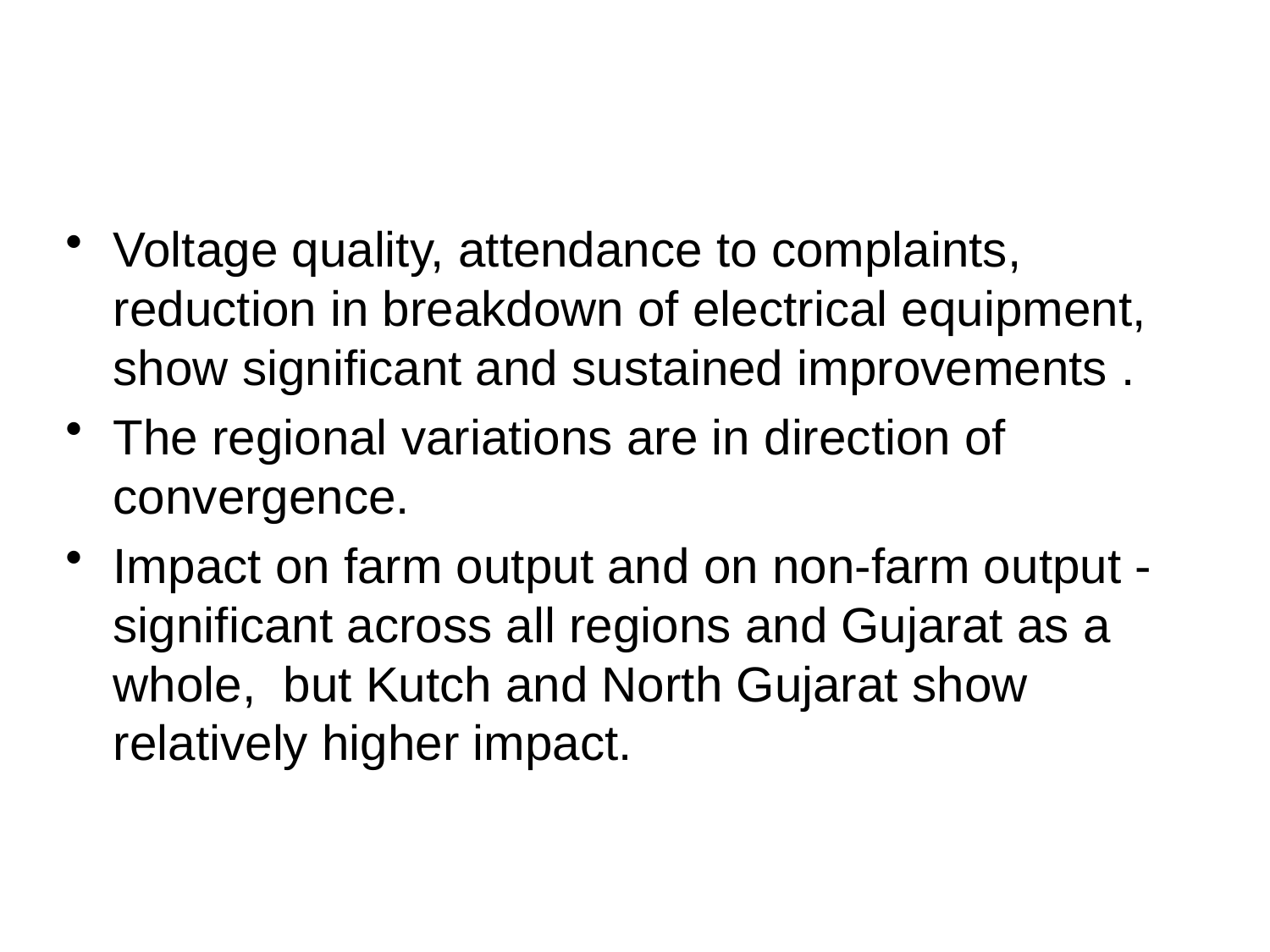

#
Voltage quality, attendance to complaints, reduction in breakdown of electrical equipment, show significant and sustained improvements .
The regional variations are in direction of convergence.
Impact on farm output and on non-farm output - significant across all regions and Gujarat as a whole,  but Kutch and North Gujarat show relatively higher impact.